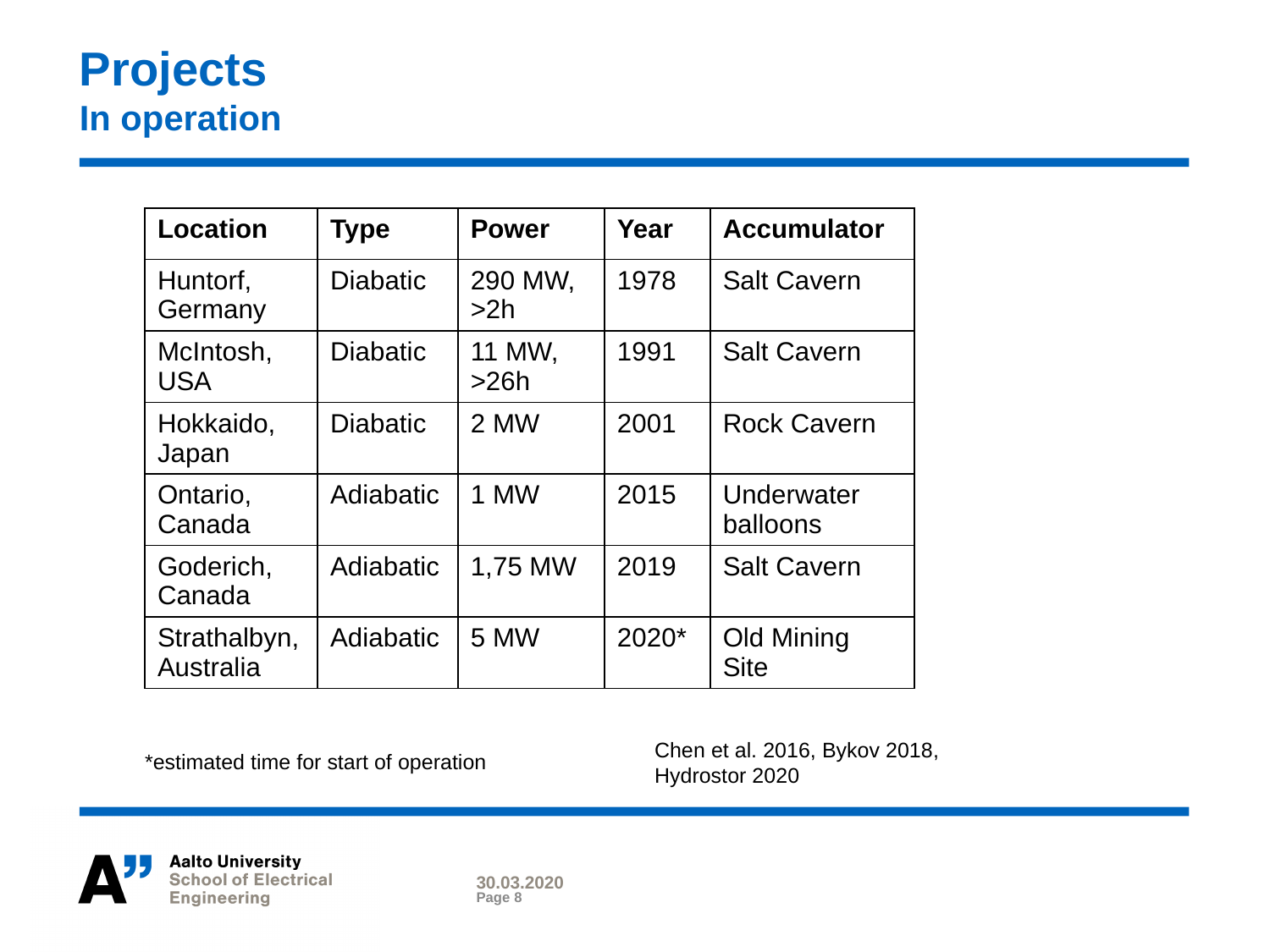

# Projects In operation
| Location | Type | Power | Year | Accumulator |
| --- | --- | --- | --- | --- |
| Huntorf, Germany | Diabatic | 290 MW, >2h | 1978 | Salt Cavern |
| McIntosh, USA | Diabatic | 11 MW, >26h | 1991 | Salt Cavern |
| Hokkaido, Japan | Diabatic | 2 MW | 2001 | Rock Cavern |
| Ontario, Canada | Adiabatic | 1 MW | 2015 | Underwater balloons |
| Goderich, Canada | Adiabatic | 1,75 MW | 2019 | Salt Cavern |
| Strathalbyn, Australia | Adiabatic | 5 MW | 2020\* | Old Mining Site |
Chen et al. 2016, Bykov 2018, Hydrostor 2020

*estimated time for start of operation

30.03.2020

Page 8